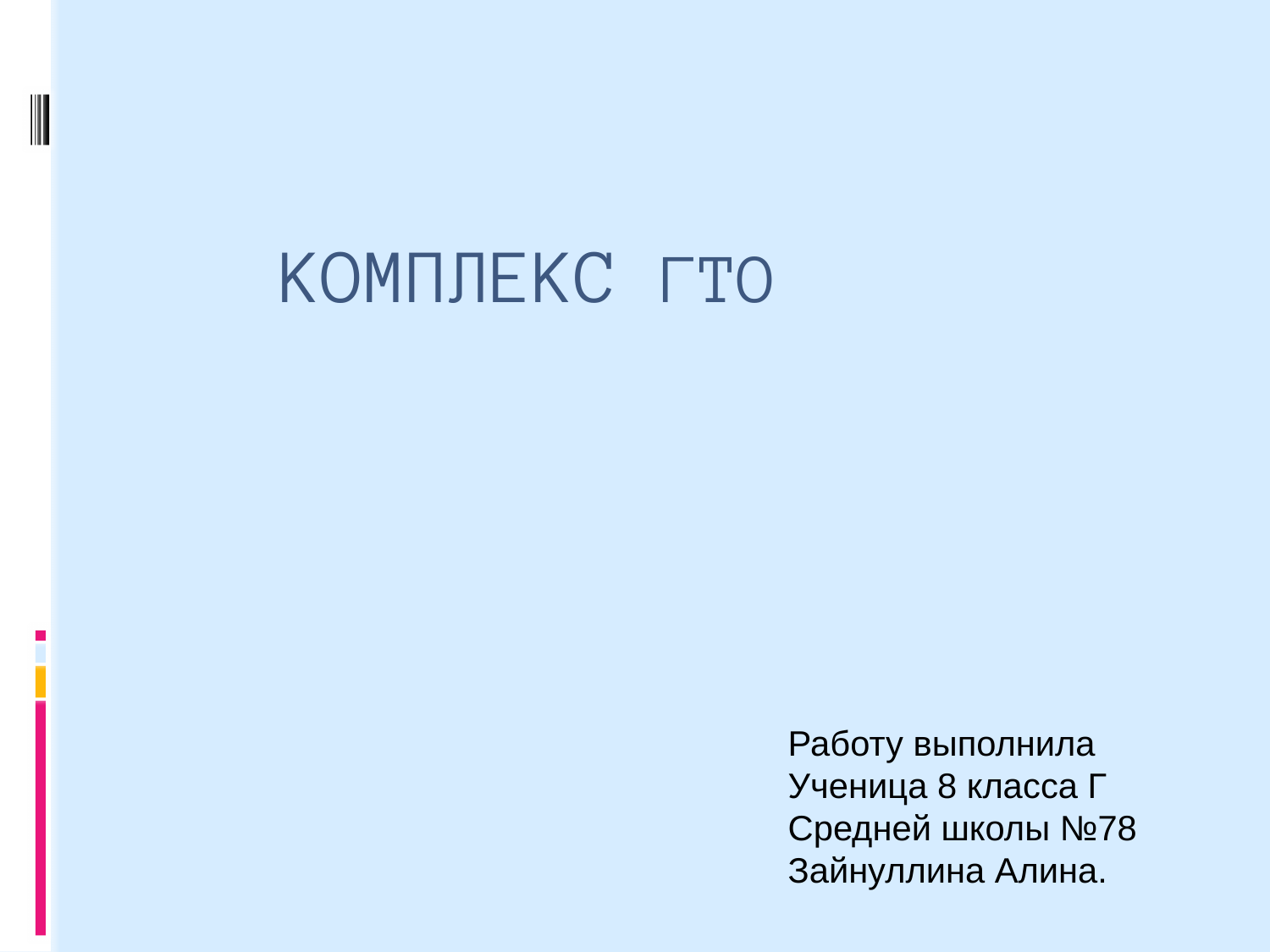

# Комплекс гто
Работу выполнила
Ученица 8 класса Г
Средней школы №78
Зайнуллина Алина.